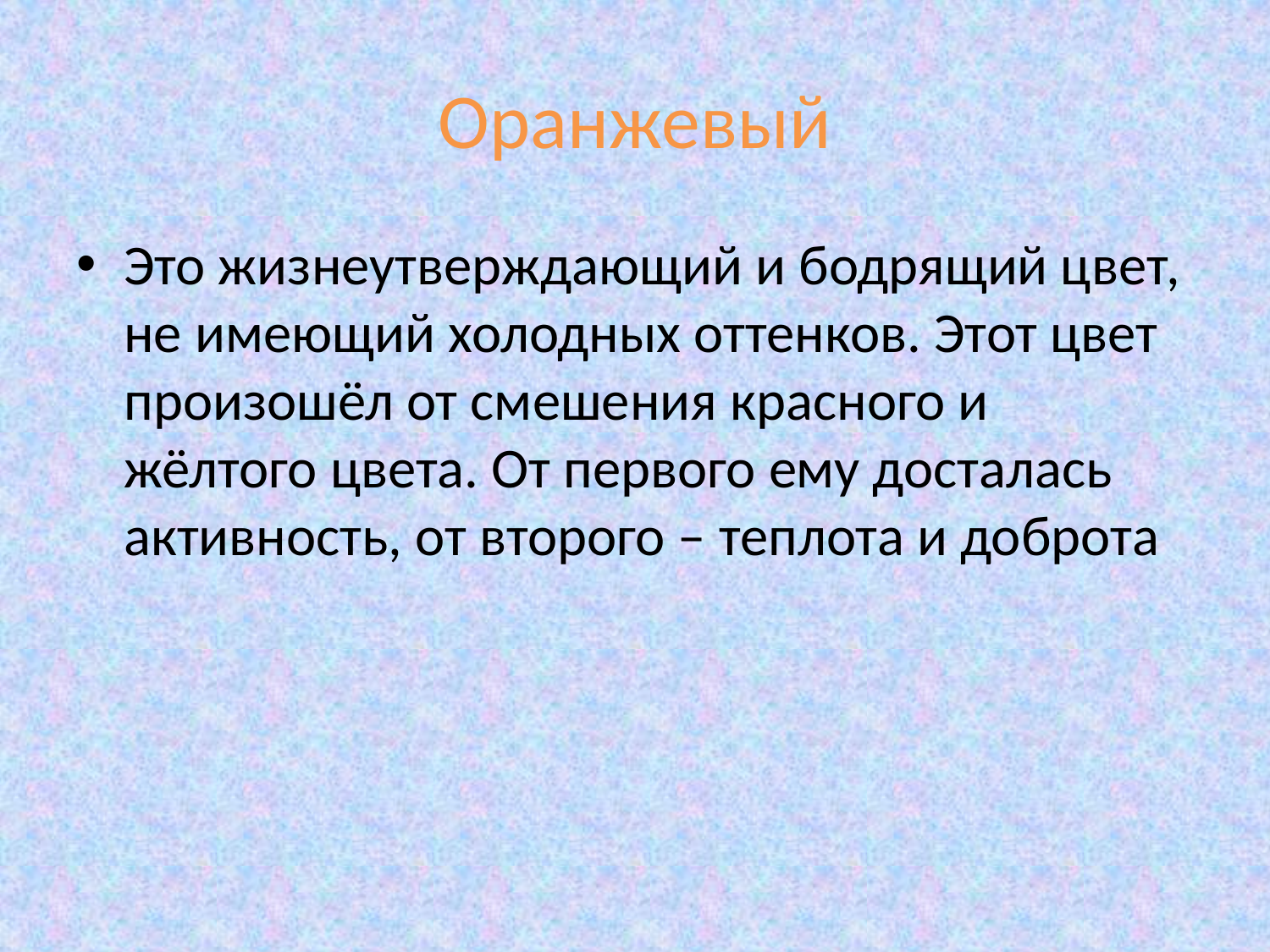

# Оранжевый
Это жизнеутверждающий и бодрящий цвет, не имеющий холодных оттенков. Этот цвет произошёл от смешения красного и жёлтого цвета. От первого ему досталась активность, от второго – теплота и доброта